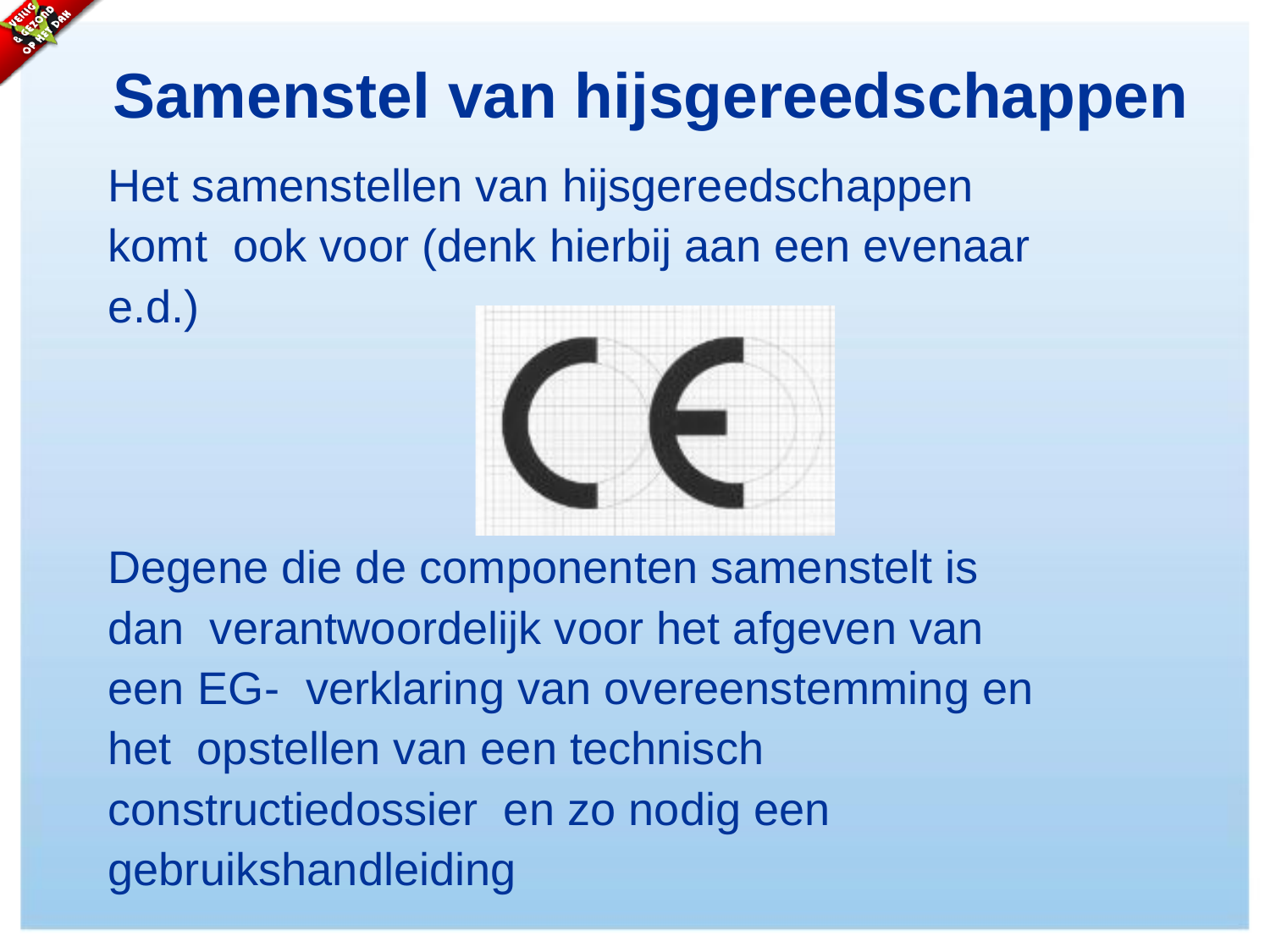

# Samenstel van hijsgereedschappen
Het samenstellen van hijsgereedschappen komt  ook voor (denk hierbij aan een evenaar e.d.)

Degene die de componenten samenstelt is dan  verantwoordelijk voor het afgeven van een EG-  verklaring van overeenstemming en het  opstellen van een technisch constructiedossier  en zo nodig een gebruikshandleiding